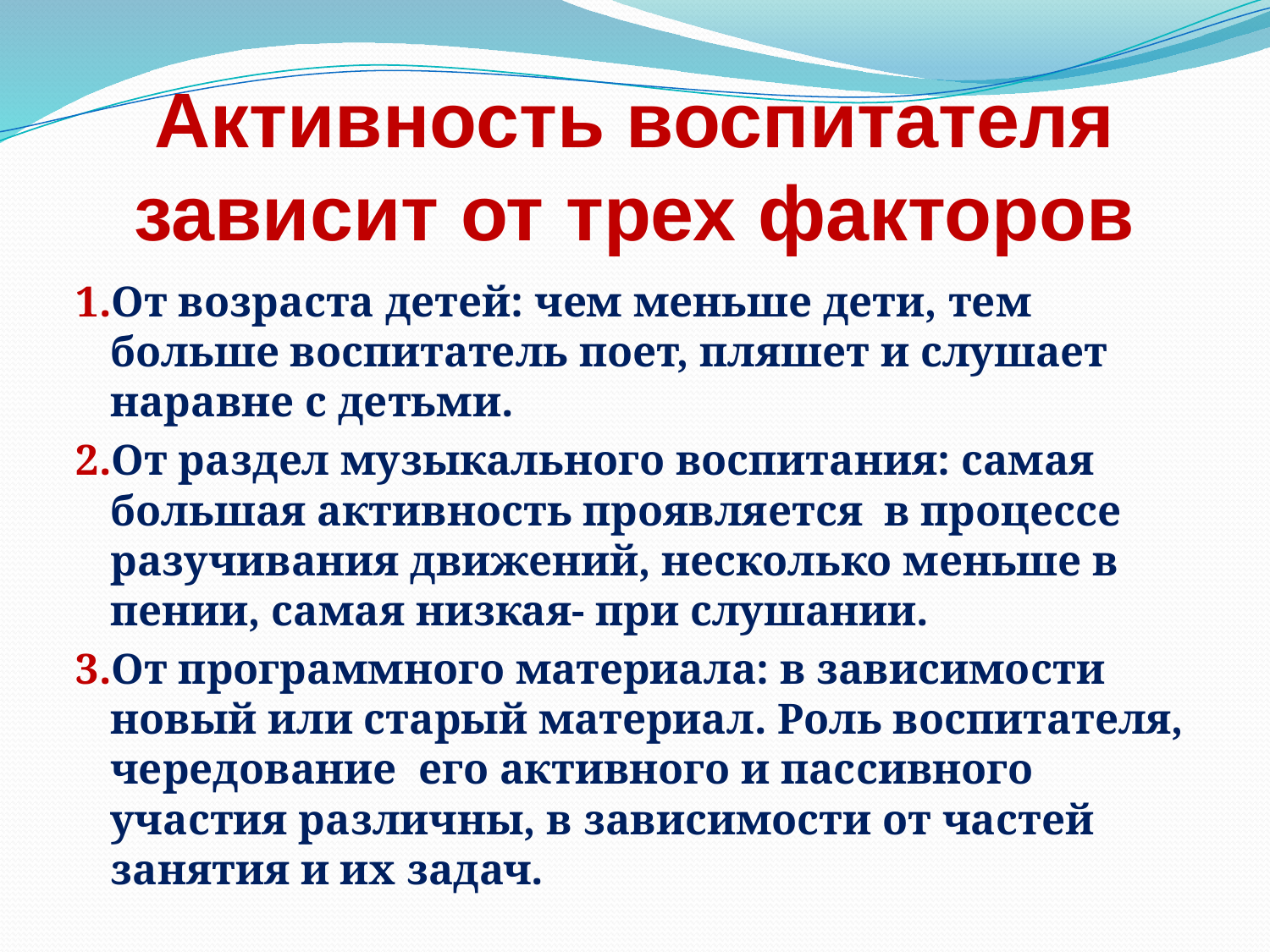

# Активность воспитателя зависит от трех факторов
1.От возраста детей: чем меньше дети, тем больше воспитатель поет, пляшет и слушает наравне с детьми.
2.От раздел музыкального воспитания: самая большая активность проявляется  в процессе разучивания движений, несколько меньше в пении, самая низкая- при слушании.
3.От программного материала: в зависимости новый или старый материал. Роль воспитателя, чередование  его активного и пассивного участия различны, в зависимости от частей занятия и их задач.